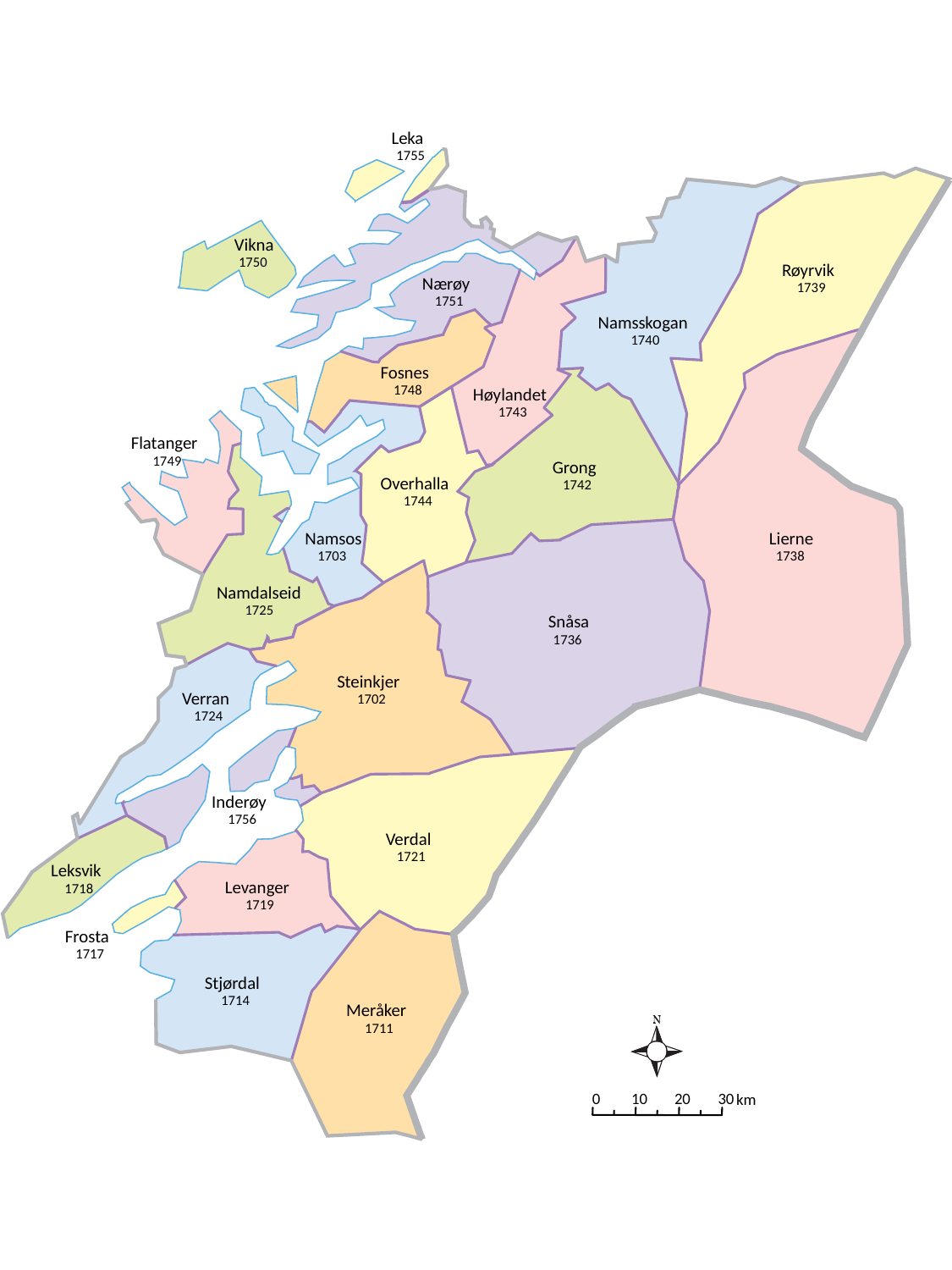

Leka

1755

Vikna

1750

Røyrvik
Nærøy
1739
1751

Namsskogan

1740
Fosnes

1748
Høylandet

1743

Flatanger

1749
Grong
Overhalla
1742
1744

Namsos
Lierne
1703
1738

Namdalseid
1725
Snåsa
1736

Steinkjer
Verran
1702
1724

Inderøy

1756

Verdal

1721
Leksvik
Levanger
1718

1719

Frosta
1717
Stjørdal
1714
Meråker

1711

0
10
20
30
km